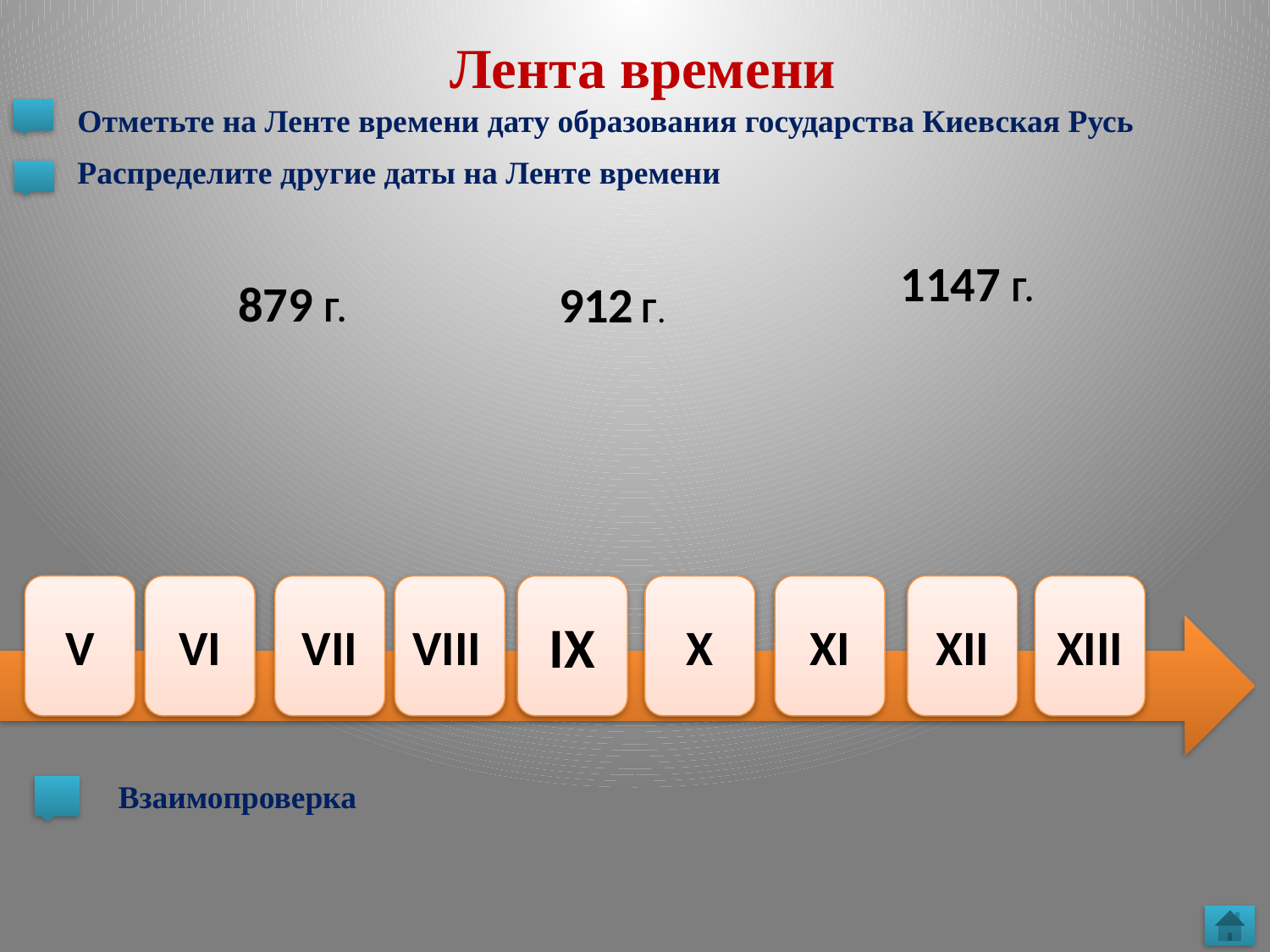

Лента времени
Отметьте на Ленте времени дату образования государства Киевская Русь

Распределите другие даты на Ленте времени

1147 Г.
879 Г.
912 Г.
V
VI
VII
VIII
IX
X
XI
XII
XIII

Взаимопроверка